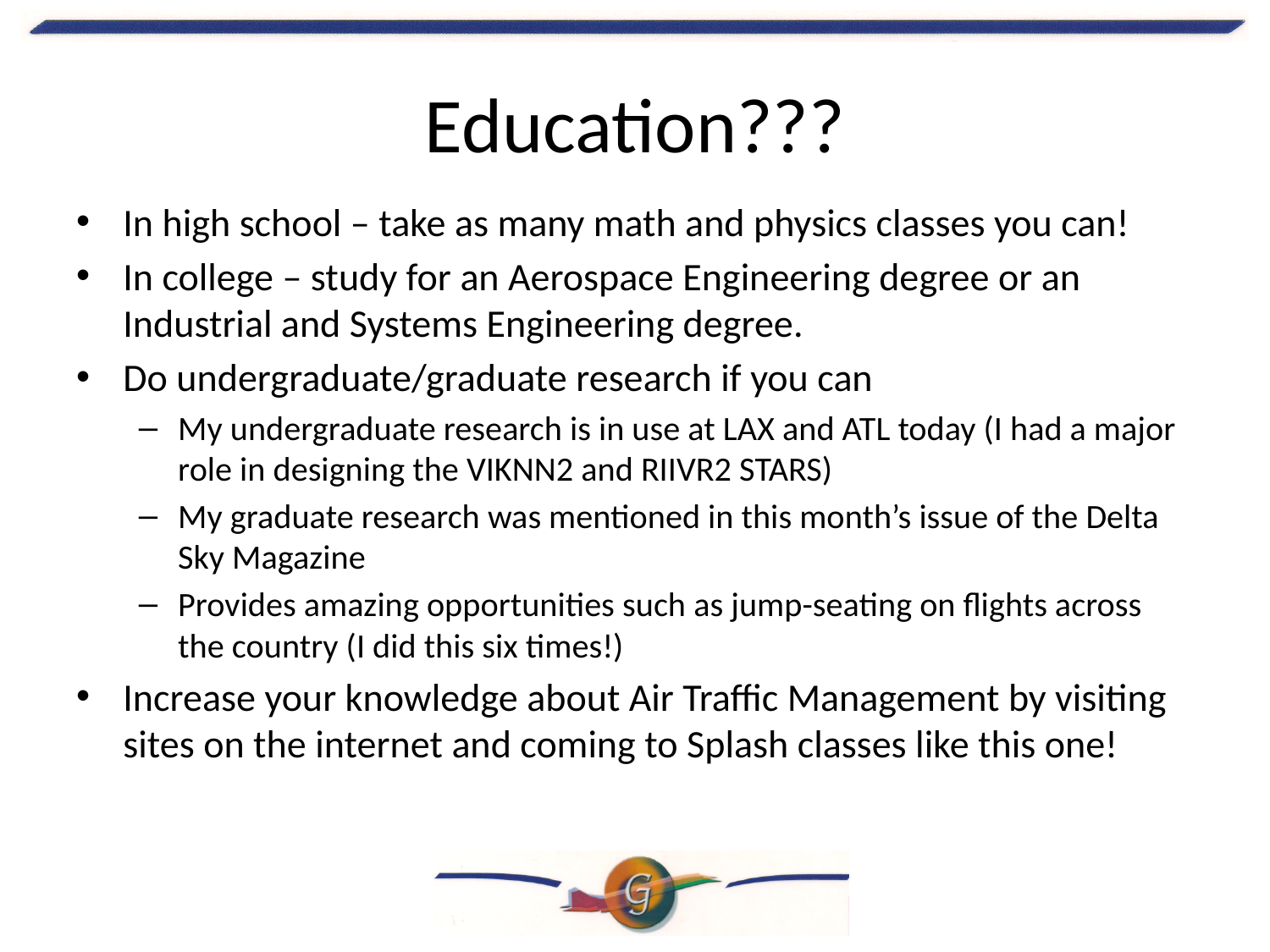

# Education???
In high school – take as many math and physics classes you can!
In college – study for an Aerospace Engineering degree or an Industrial and Systems Engineering degree.
Do undergraduate/graduate research if you can
My undergraduate research is in use at LAX and ATL today (I had a major role in designing the VIKNN2 and RIIVR2 STARS)
My graduate research was mentioned in this month’s issue of the Delta Sky Magazine
Provides amazing opportunities such as jump-seating on flights across the country (I did this six times!)
Increase your knowledge about Air Traffic Management by visiting sites on the internet and coming to Splash classes like this one!